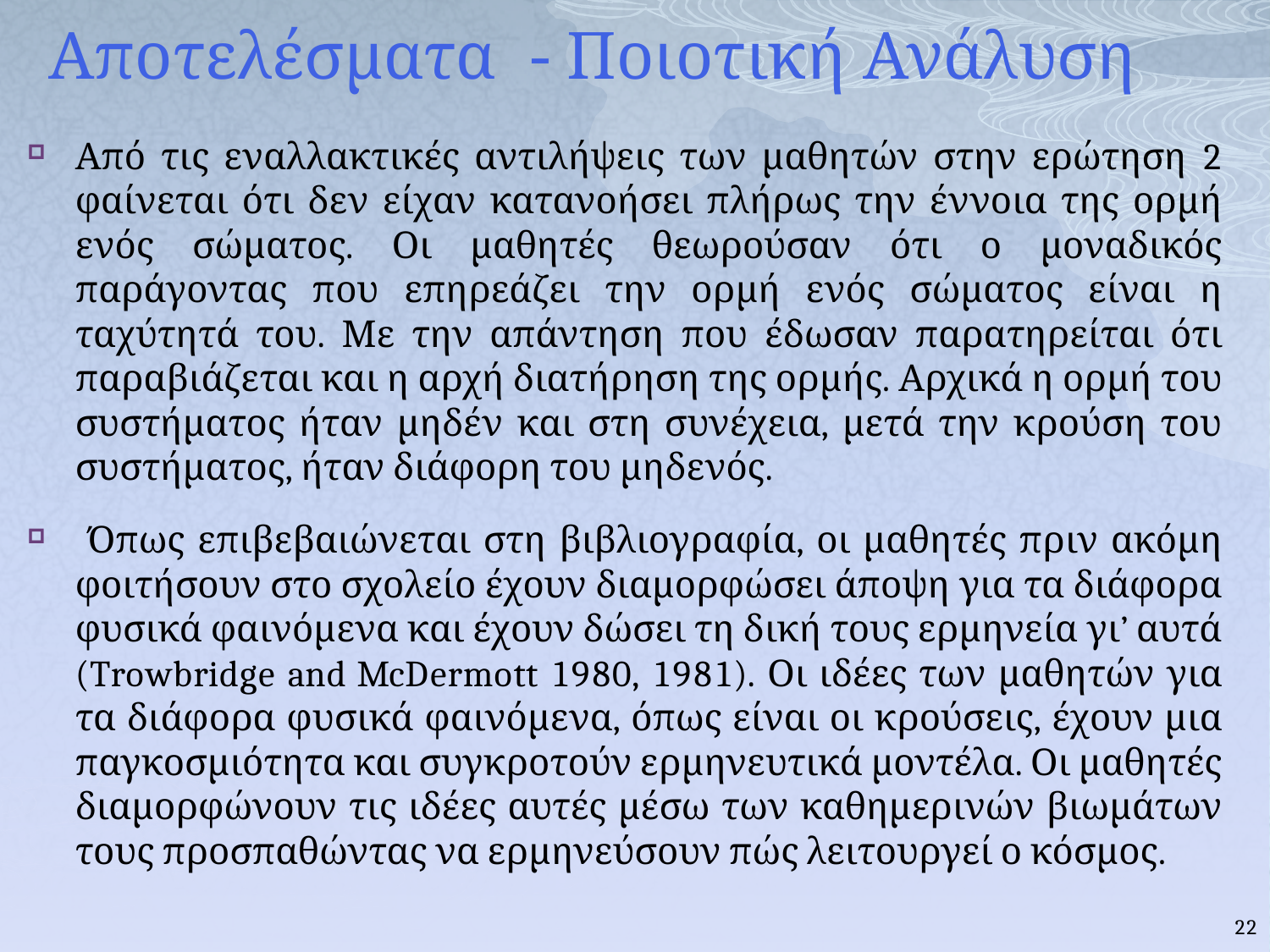

Αποτελέσματα  - Ποιοτική Ανάλυση
Από τις εναλλακτικές αντιλήψεις των μαθητών στην ερώτηση 2 φαίνεται ότι δεν είχαν κατανοήσει πλήρως την έννοια της ορμή ενός σώματος. Οι μαθητές θεωρούσαν ότι ο μοναδικός παράγοντας που επηρεάζει την ορμή ενός σώματος είναι η ταχύτητά του. Με την απάντηση που έδωσαν παρατηρείται ότι παραβιάζεται και η αρχή διατήρηση της ορμής. Αρχικά η ορμή του συστήματος ήταν μηδέν και στη συνέχεια, μετά την κρούση του συστήματος, ήταν διάφορη του μηδενός.
 Όπως επιβεβαιώνεται στη βιβλιογραφία, οι μαθητές πριν ακόμη φοιτήσουν στο σχολείο έχουν διαμορφώσει άποψη για τα διάφορα φυσικά φαινόμενα και έχουν δώσει τη δική τους ερμηνεία γι’ αυτά (Trowbridge and McDermott 1980, 1981). Οι ιδέες των μαθητών για τα διάφορα φυσικά φαινόμενα, όπως είναι οι κρούσεις, έχουν μια παγκοσμιότητα και συγκροτούν ερμηνευτικά μοντέλα. Οι μαθητές διαμορφώνουν τις ιδέες αυτές μέσω των καθημερινών βιωμάτων τους προσπαθώντας να ερμηνεύσουν πώς λειτουργεί ο κόσμος.
22